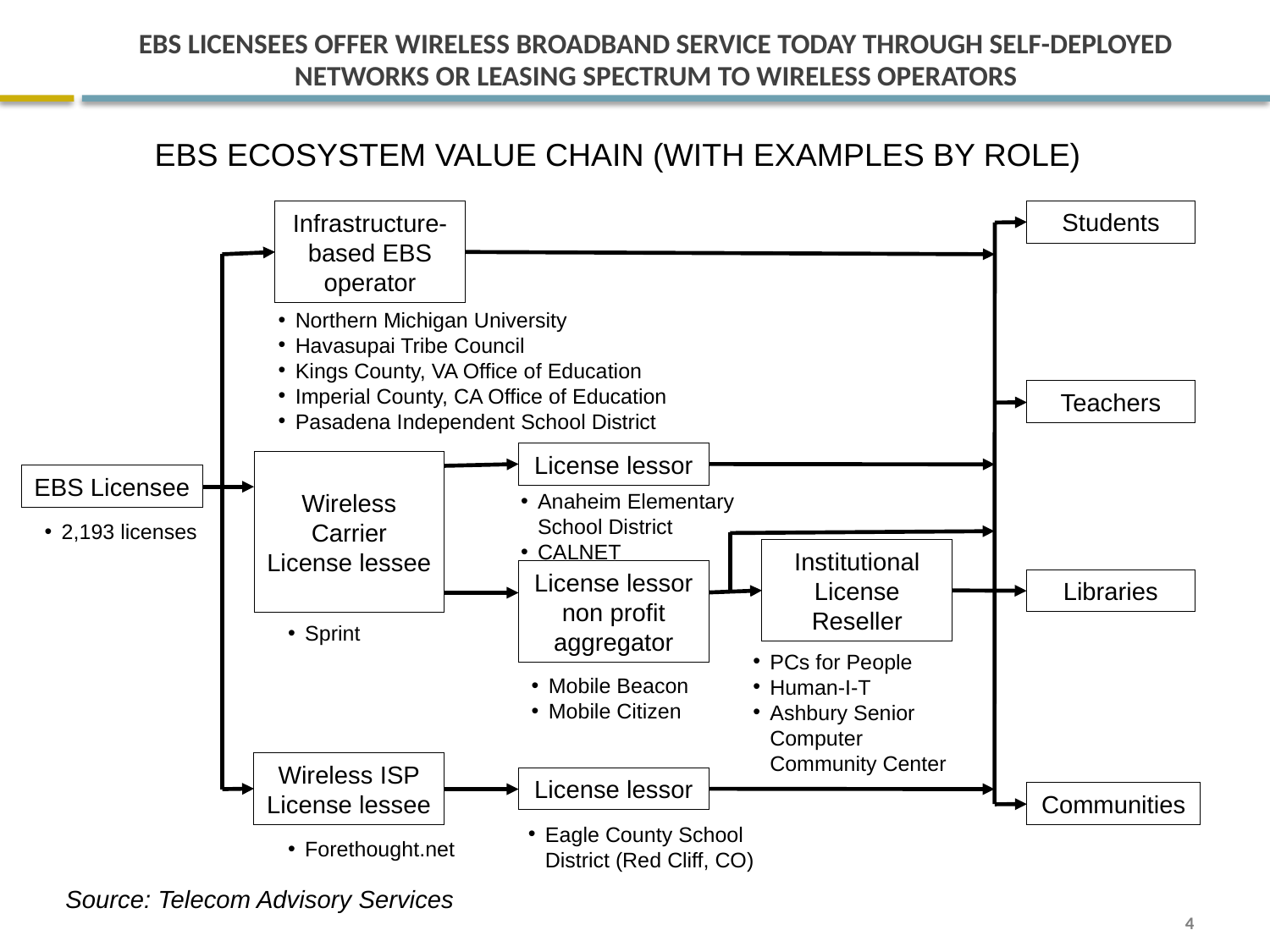

# EBS LICENSEES OFFER WIRELESS BROADBAND SERVICE TODAY THROUGH SELF-DEPLOYED NETWORKS OR LEASING SPECTRUM TO WIRELESS OPERATORS
EBS ECOSYSTEM VALUE CHAIN (WITH EXAMPLES BY ROLE)
Students
Infrastructure-based EBS operator
Northern Michigan University
Havasupai Tribe Council
Kings County, VA Office of Education
Imperial County, CA Office of Education
Pasadena Independent School District
Teachers
License lessor

Wireless Carrier License lessee

EBS Licensee
Anaheim Elementary School District
CALNET
2,193 licenses
Institutional License Reseller
License lessor non profit aggregator
Libraries
Sprint
PCs for People
Human-I-T
Ashbury Senior Computer Community Center
Mobile Beacon
Mobile Citizen
Wireless ISP License lessee
License lessor
Communities
Eagle County School District (Red Cliff, CO)
Forethought.net
Source: Telecom Advisory Services